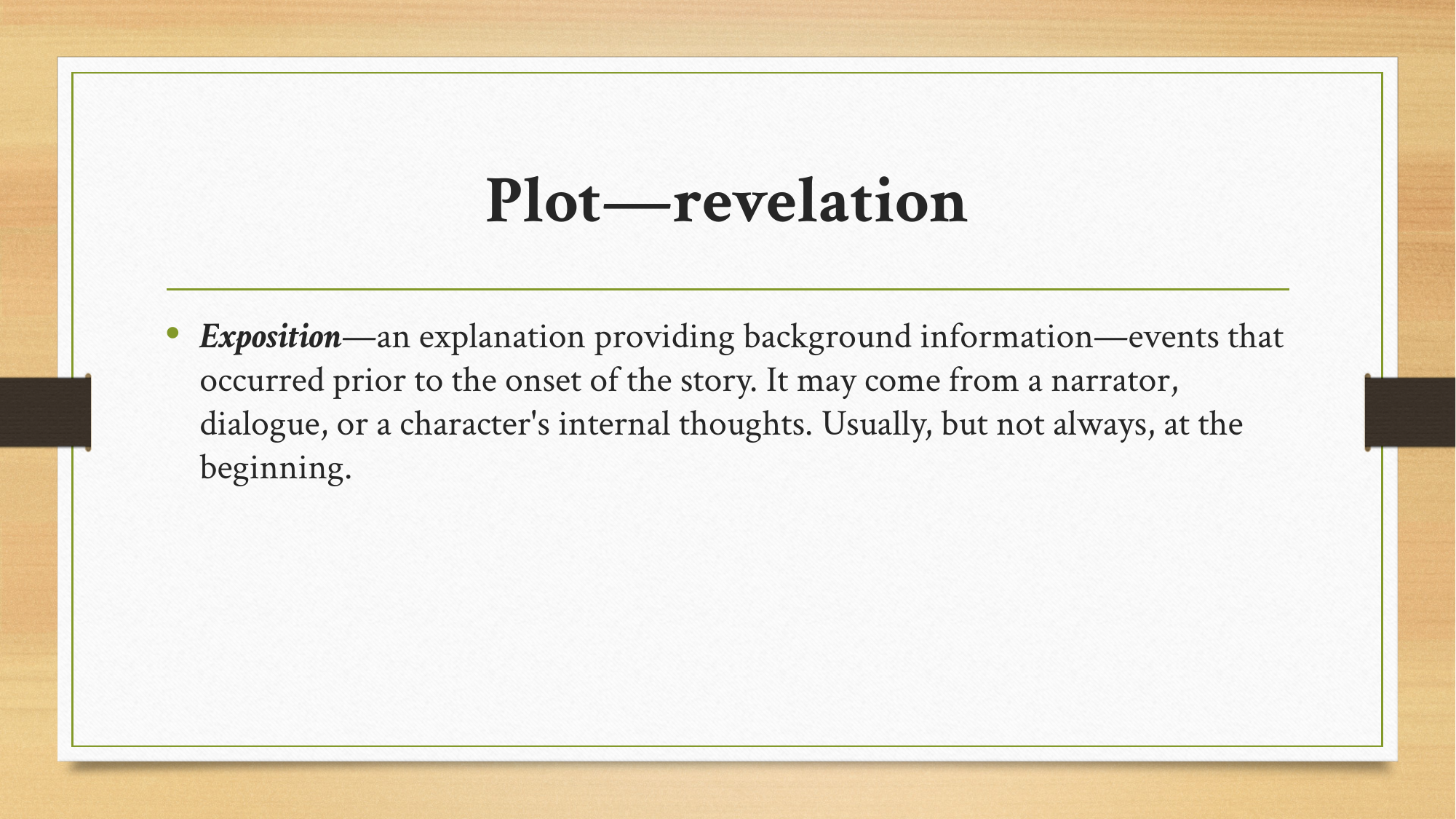

# Plot—revelation
Exposition—an explanation providing background information—events that occurred prior to the onset of the story. It may come from a narrator, dialogue, or a character's internal thoughts. Usually, but not always, at the beginning.